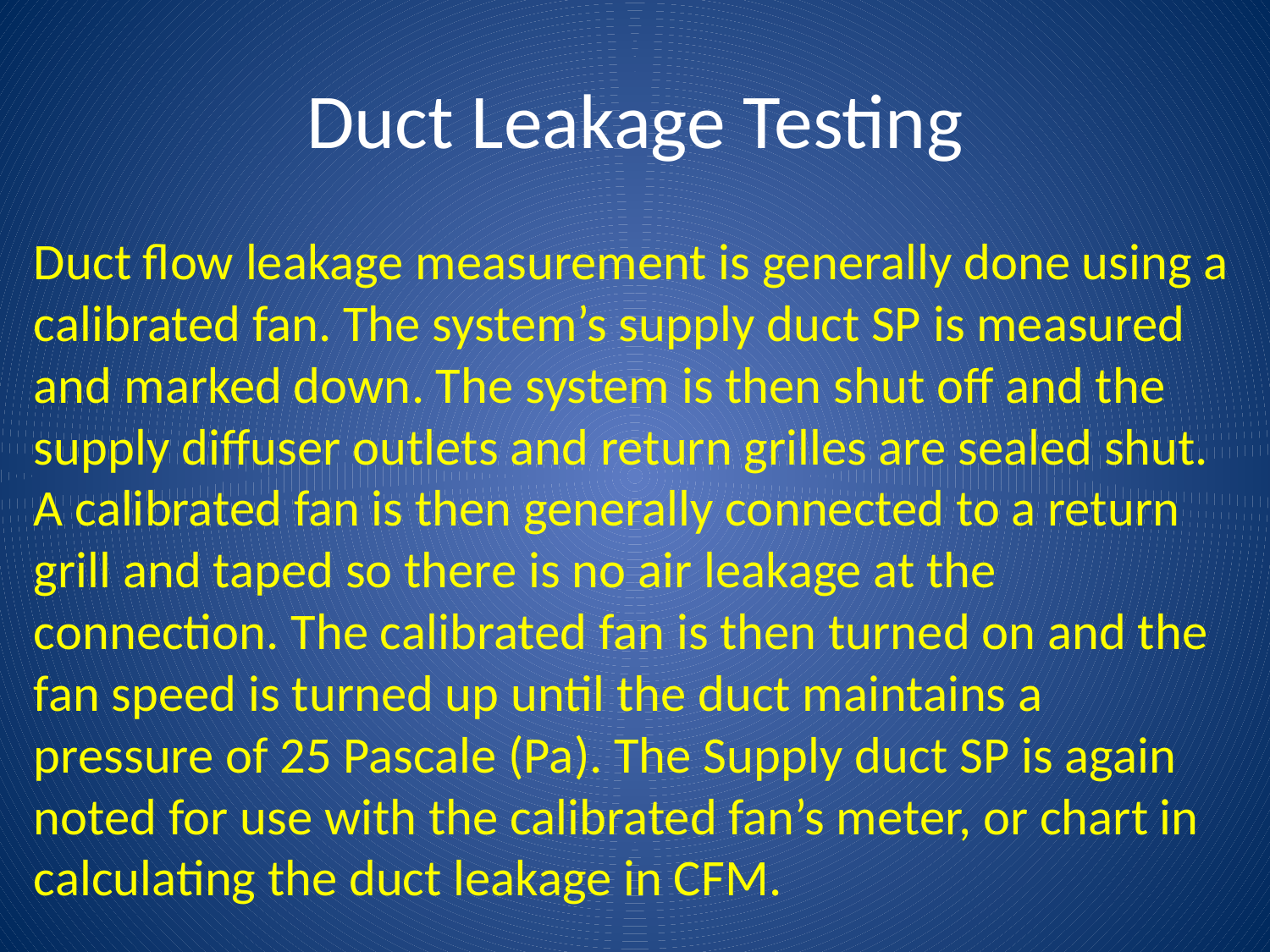

# Duct Leakage Testing
Duct flow leakage measurement is generally done using a calibrated fan. The system’s supply duct SP is measured and marked down. The system is then shut off and the supply diffuser outlets and return grilles are sealed shut.  A calibrated fan is then generally connected to a return grill and taped so there is no air leakage at the connection. The calibrated fan is then turned on and the fan speed is turned up until the duct maintains a pressure of 25 Pascale (Pa). The Supply duct SP is again noted for use with the calibrated fan’s meter, or chart in calculating the duct leakage in CFM.